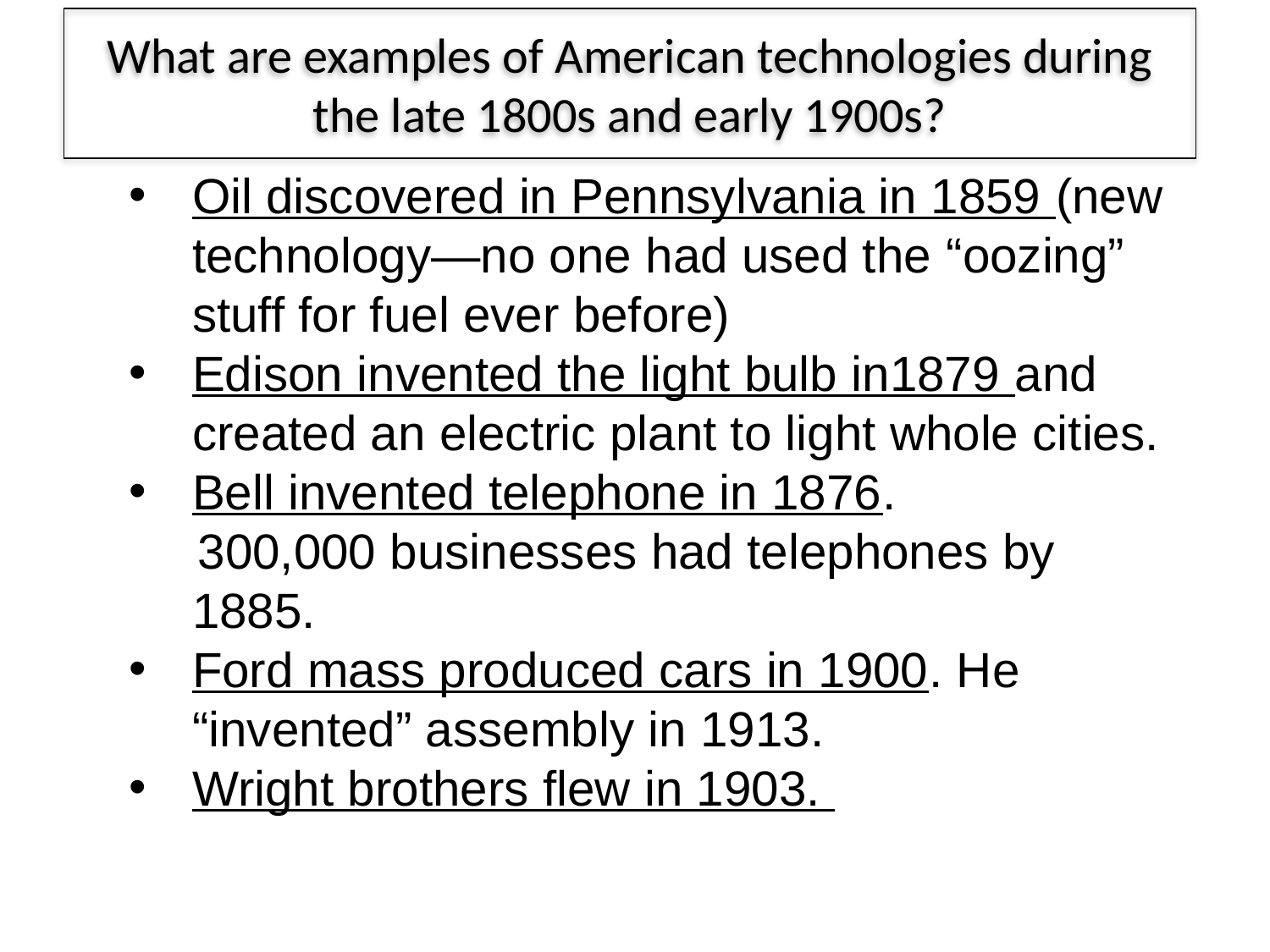

What are examples of American technologies during the late 1800s and early 1900s?
Oil discovered in Pennsylvania in 1859 (new technology—no one had used the “oozing” stuff for fuel ever before)
Edison invented the light bulb in1879 and created an electric plant to light whole cities.
Bell invented telephone in 1876.
     300,000 businesses had telephones by 1885.
Ford mass produced cars in 1900. He “invented” assembly in 1913.
Wright brothers flew in 1903.